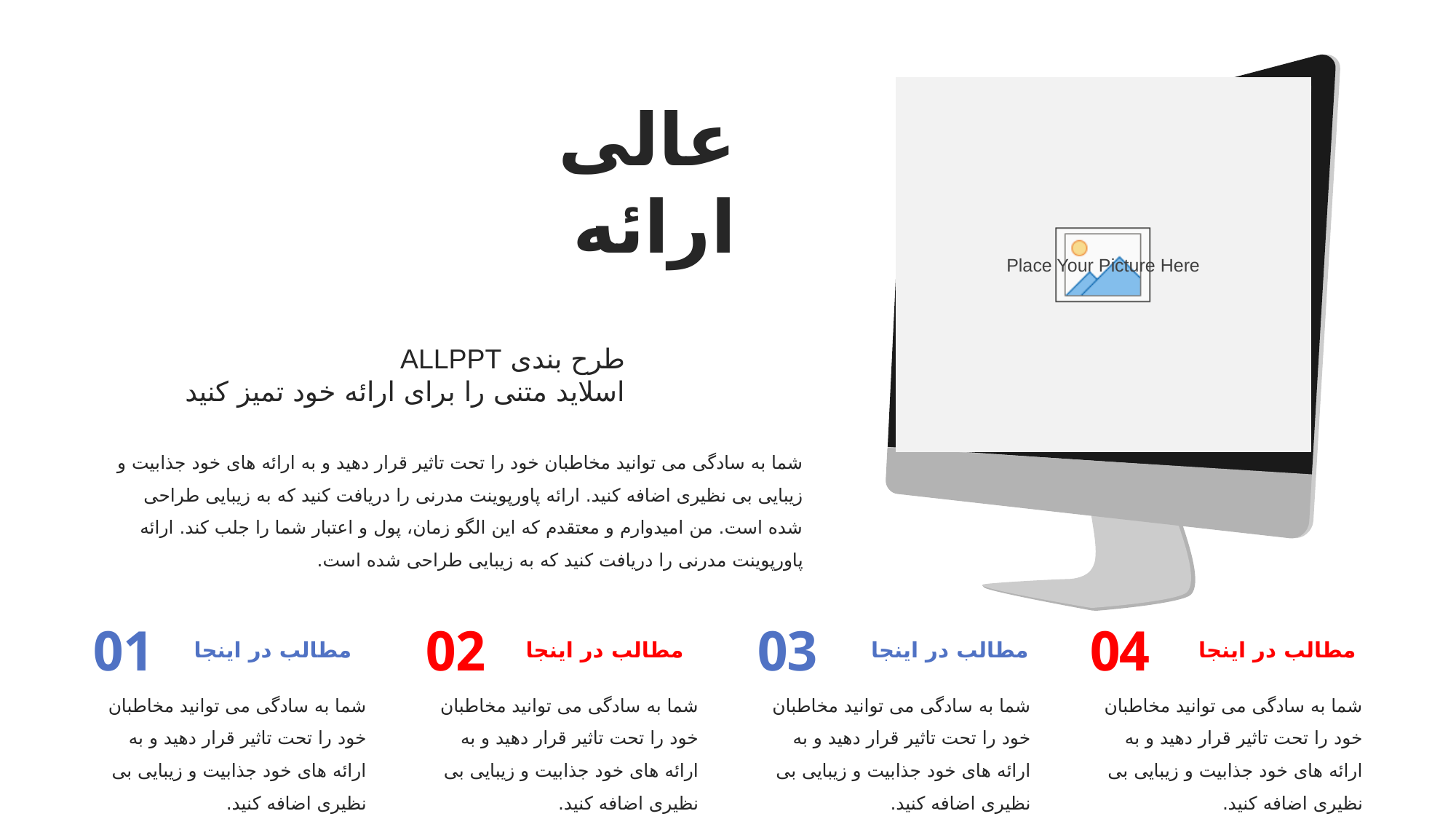

عالی
ارائه
طرح بندی ALLPPT
اسلاید متنی را برای ارائه خود تمیز کنید
شما به سادگی می توانید مخاطبان خود را تحت تاثیر قرار دهید و به ارائه های خود جذابیت و زیبایی بی نظیری اضافه کنید. ارائه پاورپوینت مدرنی را دریافت کنید که به زیبایی طراحی شده است. من امیدوارم و معتقدم که این الگو زمان، پول و اعتبار شما را جلب کند. ارائه پاورپوینت مدرنی را دریافت کنید که به زیبایی طراحی شده است.
01
02
03
04
مطالب در اینجا
مطالب در اینجا
مطالب در اینجا
مطالب در اینجا
شما به سادگی می توانید مخاطبان خود را تحت تاثیر قرار دهید و به ارائه های خود جذابیت و زیبایی بی نظیری اضافه کنید.
شما به سادگی می توانید مخاطبان خود را تحت تاثیر قرار دهید و به ارائه های خود جذابیت و زیبایی بی نظیری اضافه کنید.
شما به سادگی می توانید مخاطبان خود را تحت تاثیر قرار دهید و به ارائه های خود جذابیت و زیبایی بی نظیری اضافه کنید.
شما به سادگی می توانید مخاطبان خود را تحت تاثیر قرار دهید و به ارائه های خود جذابیت و زیبایی بی نظیری اضافه کنید.